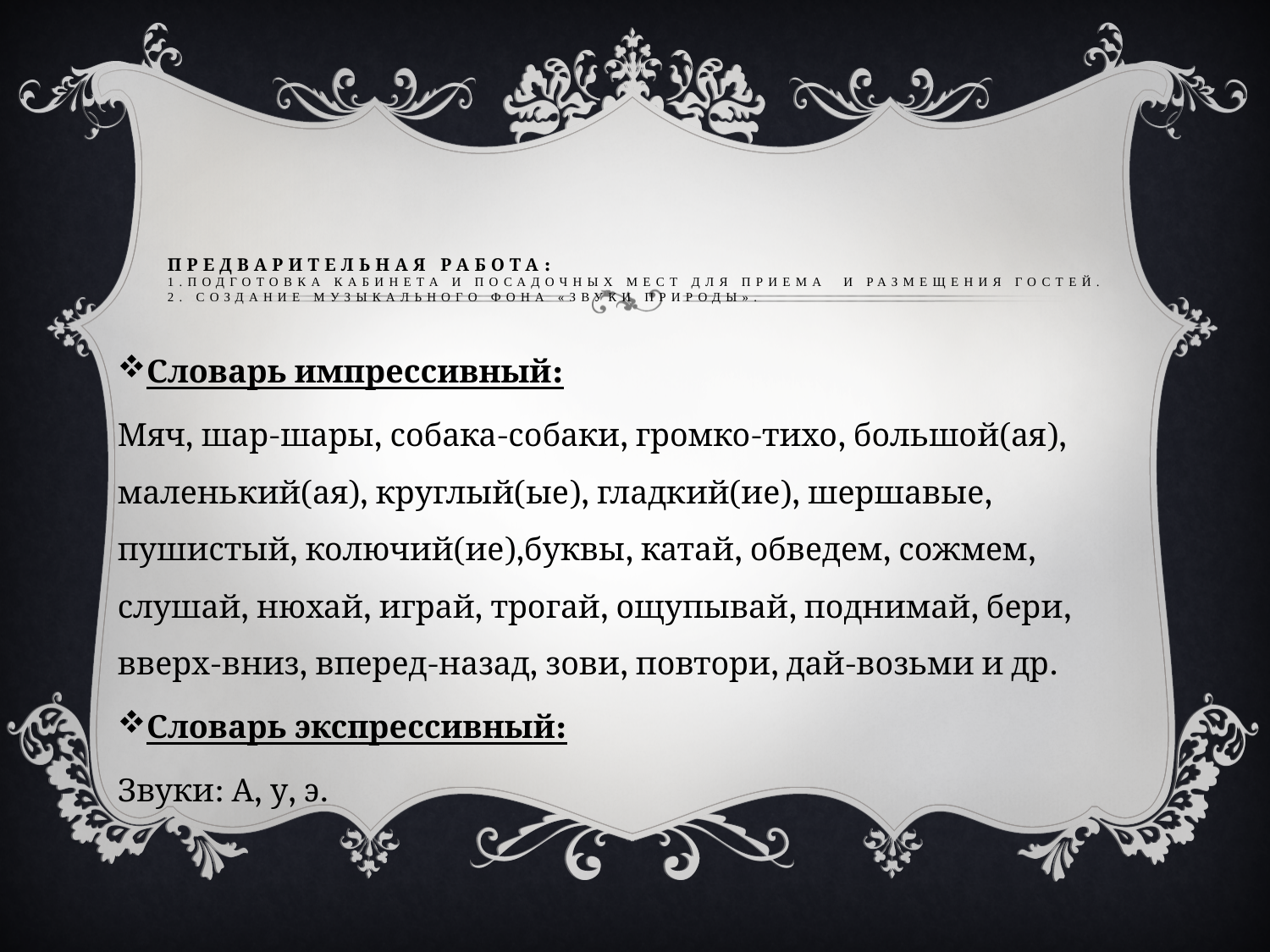

# Предварительная работа: 1.ПОДГОТОВКА КАБИНЕТА И ПОСАДОЧНЫХ МЕСТ ДЛЯ ПРИЕМА  И РАЗМЕЩЕНИЯ ГОСТЕЙ. 2. СОЗДАНИЕ МУЗЫКАЛЬНОГО ФОНА «ЗВУКИ ПРИРОДЫ».
Словарь импрессивный:
Мяч, шар-шары, собака-собаки, громко-тихо, большой(ая), маленький(ая), круглый(ые), гладкий(ие), шершавые, пушистый, колючий(ие),буквы, катай, обведем, сожмем, слушай, нюхай, играй, трогай, ощупывай, поднимай, бери, вверх-вниз, вперед-назад, зови, повтори, дай-возьми и др.
Словарь экспрессивный:
Звуки: А, у, э.